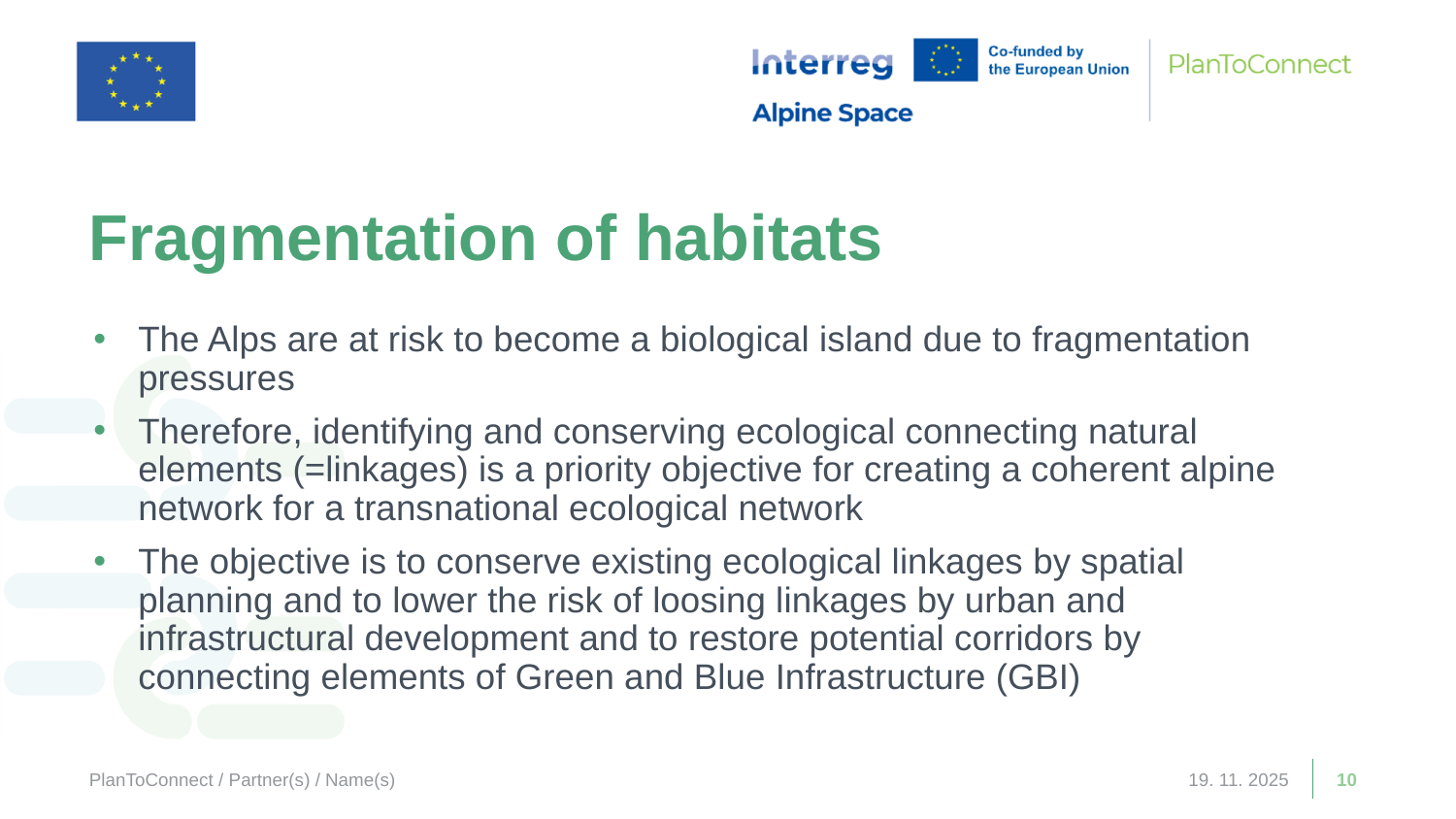

Fragmentation of habitats
The Alps are at risk to become a biological island due to fragmentation pressures
Therefore, identifying and conserving ecological connecting natural elements (=linkages) is a priority objective for creating a coherent alpine network for a transnational ecological network
The objective is to conserve existing ecological linkages by spatial planning and to lower the risk of loosing linkages by urban and infrastructural development and to restore potential corridors by connecting elements of Green and Blue Infrastructure (GBI)

PlanToConnect / Partner(s) / Name(s)
19. 11. 2025
10